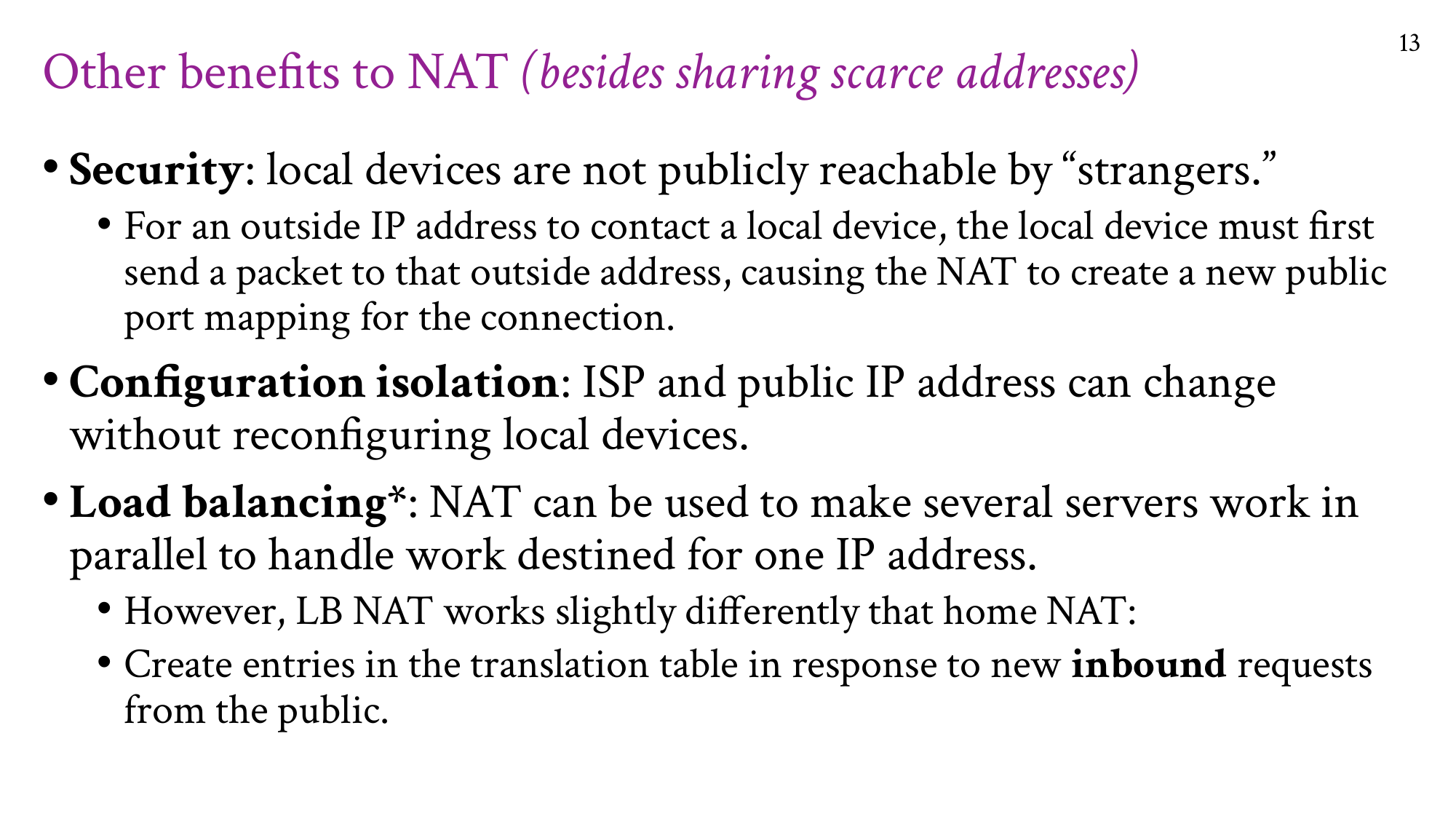

# Other benefits to NAT (besides sharing scarce addresses)
Security: local devices are not publicly reachable by “strangers.”
For an outside IP address to contact a local device, the local device must first send a packet to that outside address, causing the NAT to create a new public port mapping for the connection.
Configuration isolation: ISP and public IP address can change without reconfiguring local devices.
Load balancing*: NAT can be used to make several servers work in parallel to handle work destined for one IP address.
However, LB NAT works slightly differently that home NAT:
Create entries in the translation table in response to new inbound requests from the public.